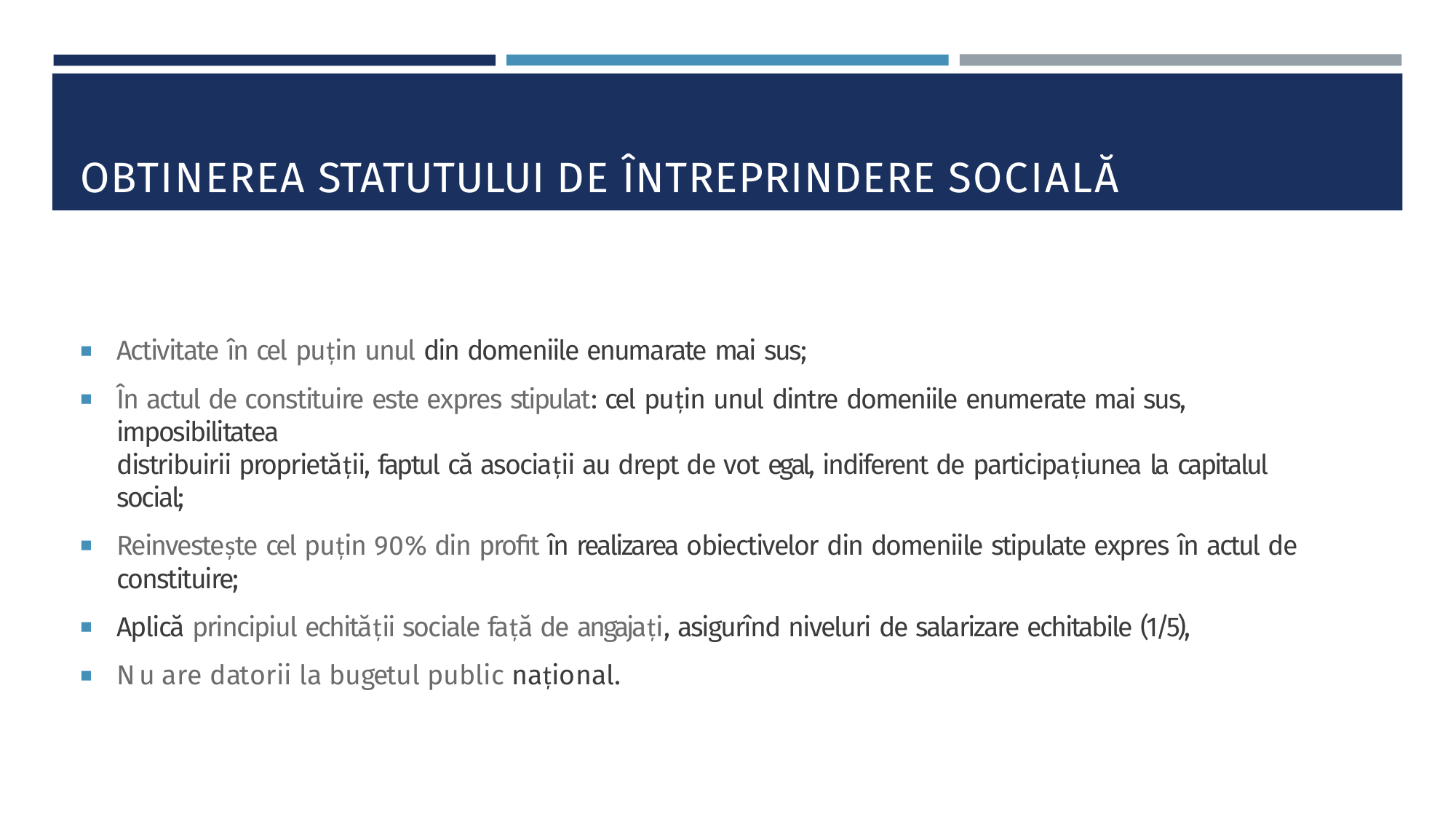

# OBTINEREA STATUTULUI DE ÎNTREPRINDERE SOCIALĂ
Activitate în cel puțin unul din domeniile enumarate mai sus;
În actul de constituire este expres stipulat: cel puțin unul dintre domeniile enumerate mai sus, imposibilitatea
distribuirii proprietății, faptul că asociații au drept de vot egal, indiferent de participațiunea la capitalul social;
Reinvestește cel puțin 90% din profit în realizarea obiectivelor din domeniile stipulate expres în actul de
constituire;
Aplică principiul echității sociale față de angajați, asigurînd niveluri de salarizare echitabile (1/5),
Nu are datorii la bugetul public național.